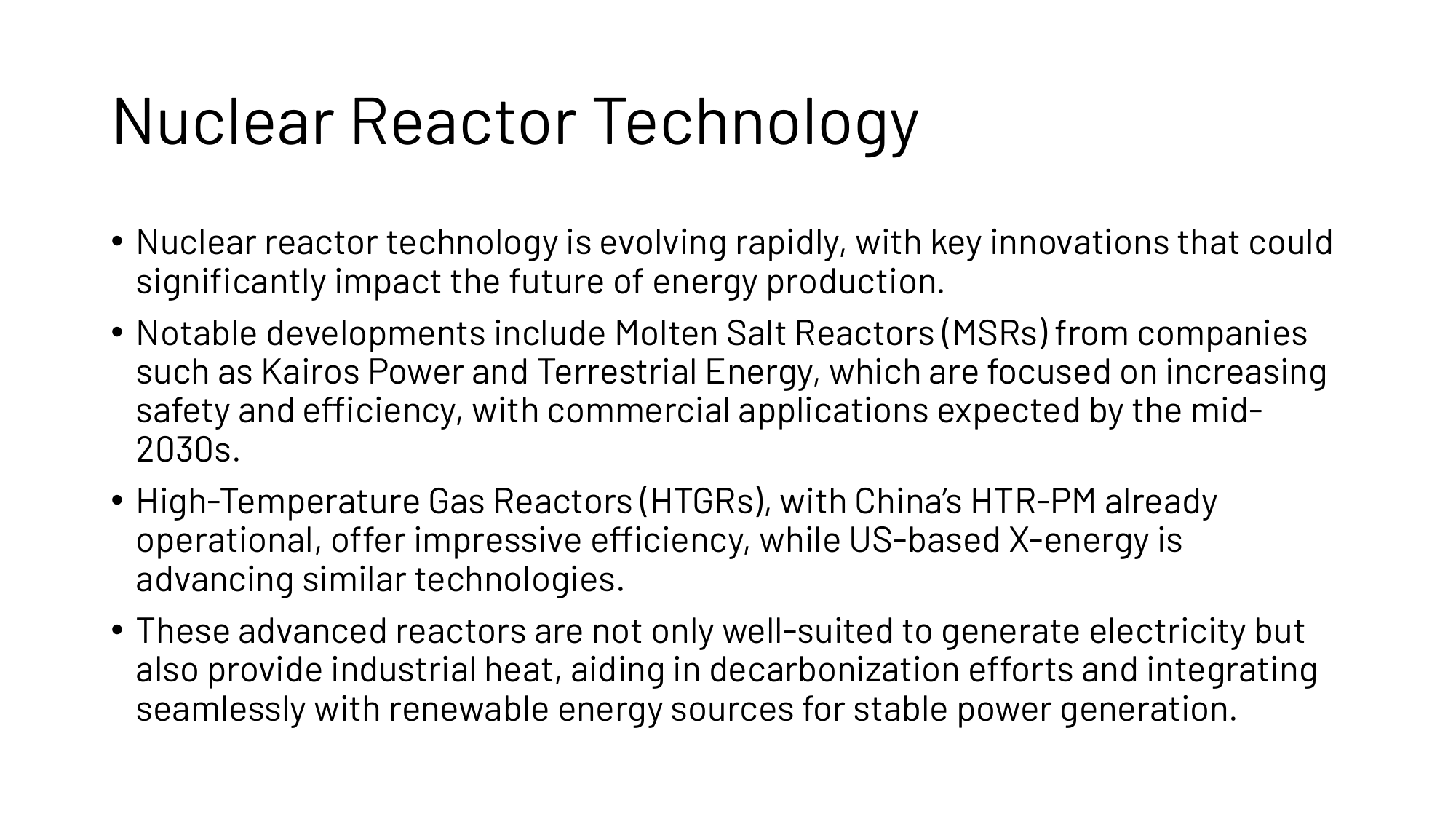

# Nuclear Reactor Technology
Nuclear reactor technology is evolving rapidly, with key innovations that could significantly impact the future of energy production.
Notable developments include Molten Salt Reactors (MSRs) from companies such as Kairos Power and Terrestrial Energy, which are focused on increasing safety and efficiency, with commercial applications expected by the mid-2030s.
High-Temperature Gas Reactors (HTGRs), with China’s HTR-PM already operational, offer impressive efficiency, while US-based X-energy is advancing similar technologies.
These advanced reactors are not only well-suited to generate electricity but also provide industrial heat, aiding in decarbonization efforts and integrating seamlessly with renewable energy sources for stable power generation.